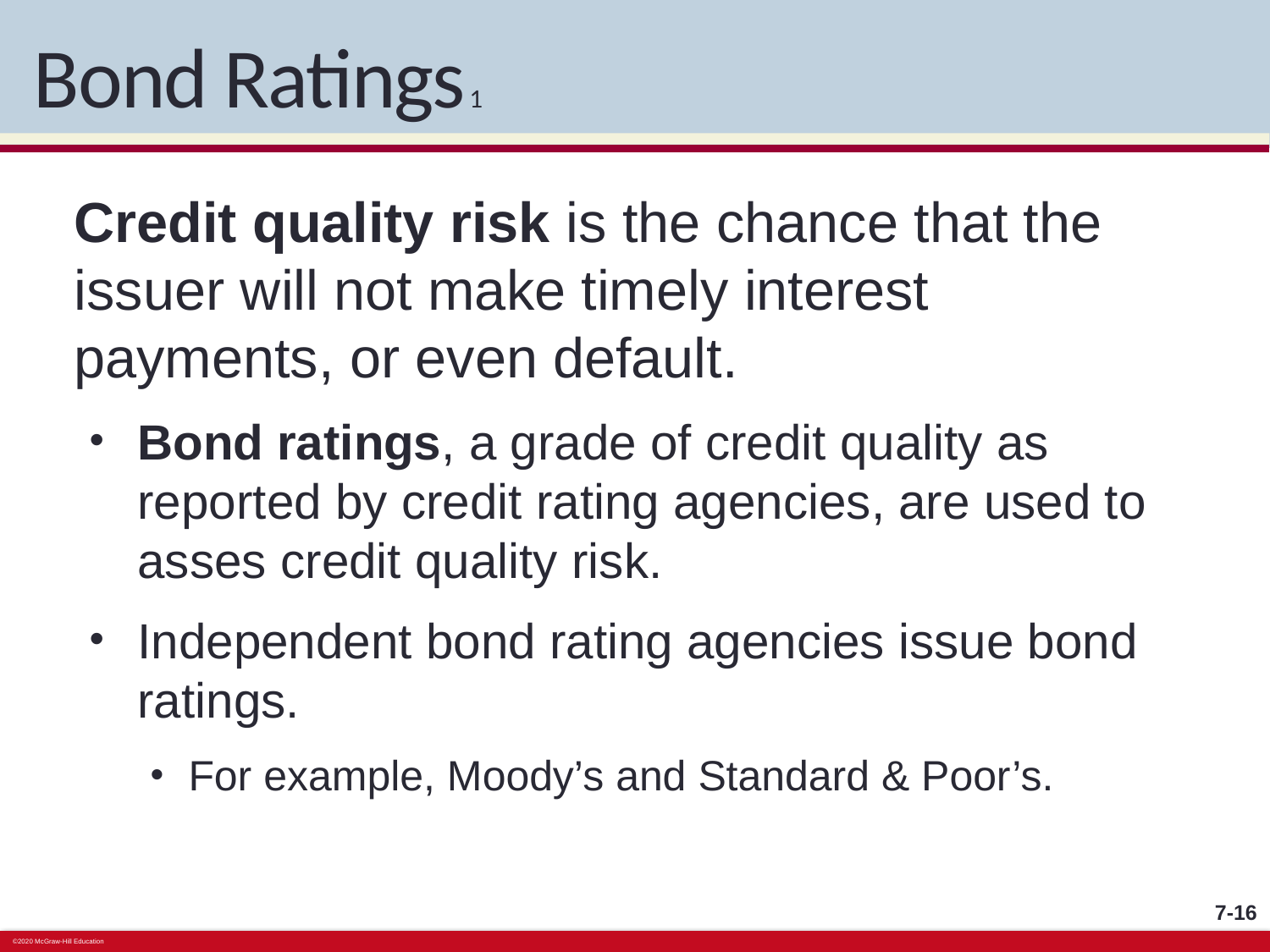

# Bond Ratings 1
Credit quality risk is the chance that the issuer will not make timely interest payments, or even default.
Bond ratings, a grade of credit quality as reported by credit rating agencies, are used to asses credit quality risk.
Independent bond rating agencies issue bond ratings.
For example, Moody’s and Standard & Poor’s.